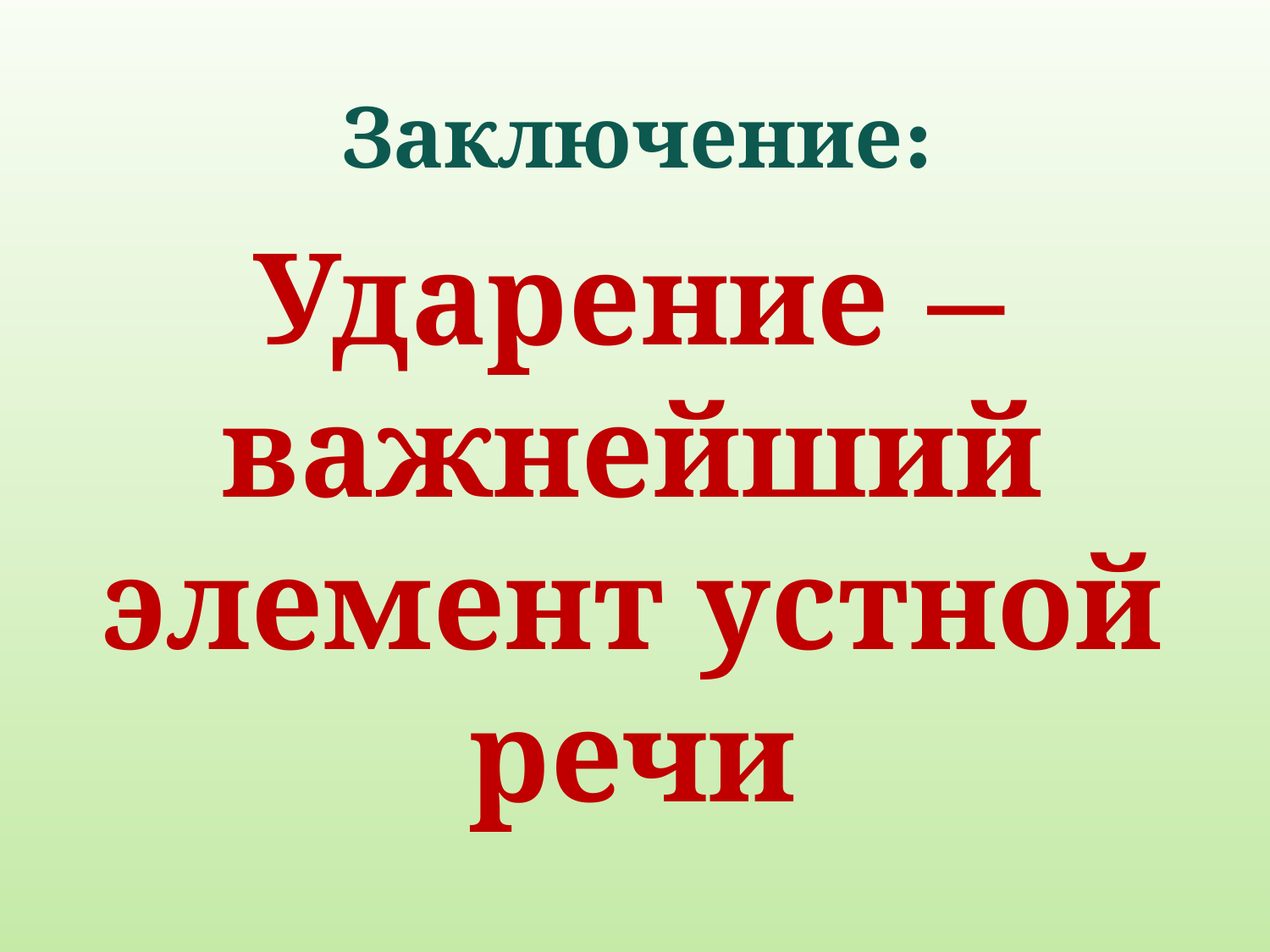

# Заключение:
Ударение – важнейший элемент устной речи